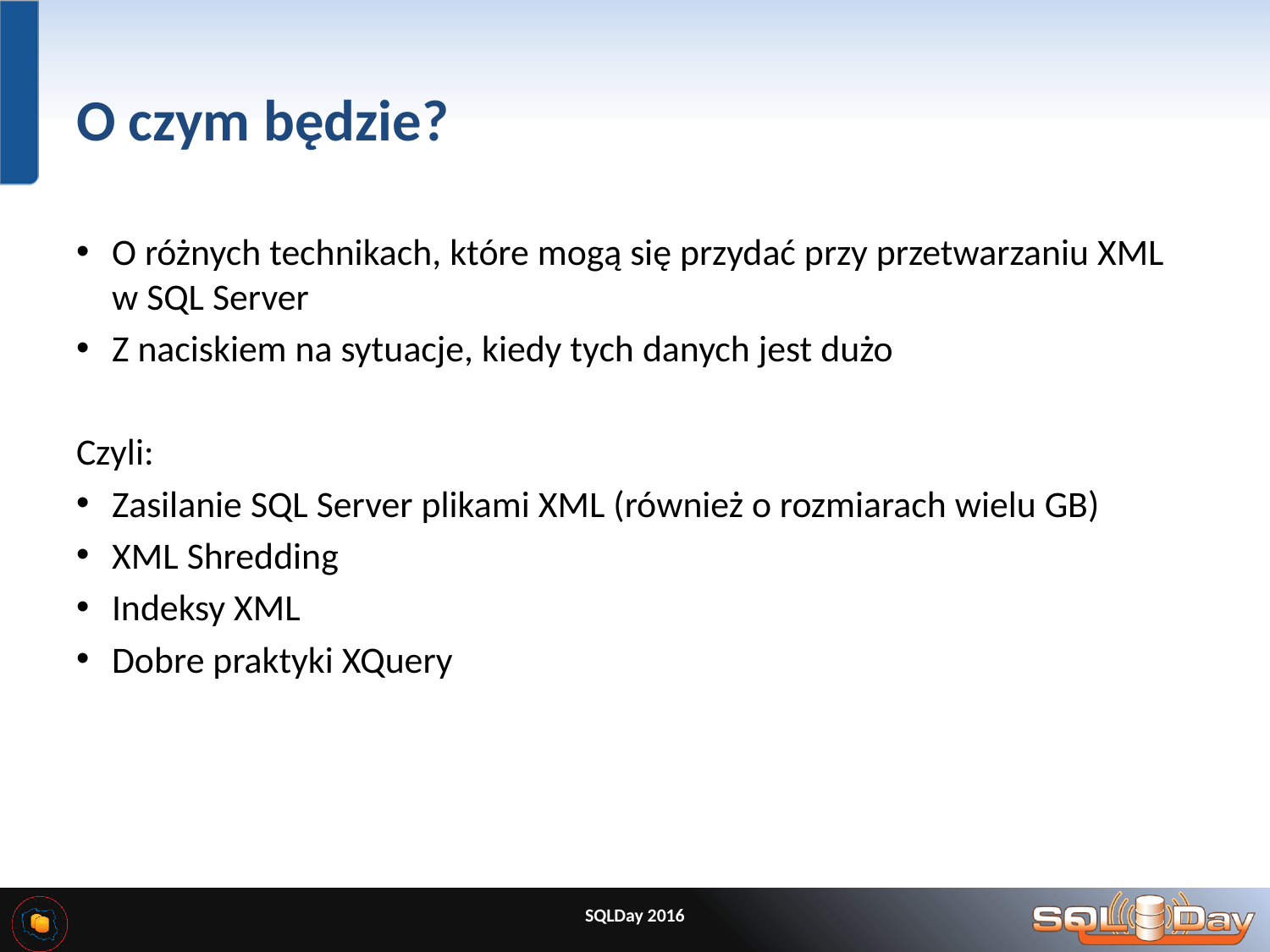

# O czym będzie?
O różnych technikach, które mogą się przydać przy przetwarzaniu XML w SQL Server
Z naciskiem na sytuacje, kiedy tych danych jest dużo

Czyli:
Zasilanie SQL Server plikami XML (również o rozmiarach wielu GB)
XML Shredding
Indeksy XML
Dobre praktyki XQuery